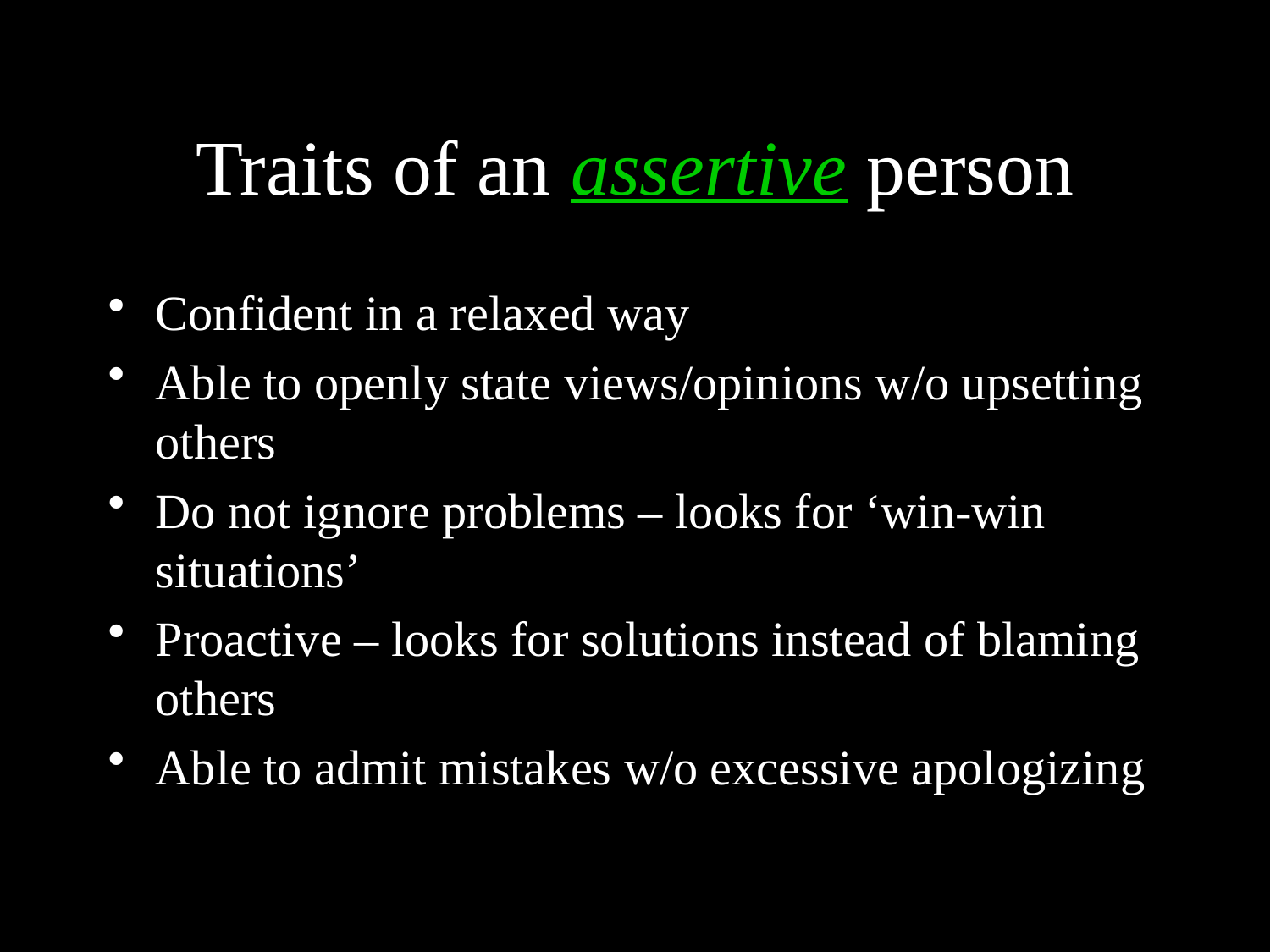

# Traits of an assertive person
Confident in a relaxed way
Able to openly state views/opinions w/o upsetting others
Do not ignore problems – looks for ‘win-win situations’
Proactive – looks for solutions instead of blaming others
Able to admit mistakes w/o excessive apologizing